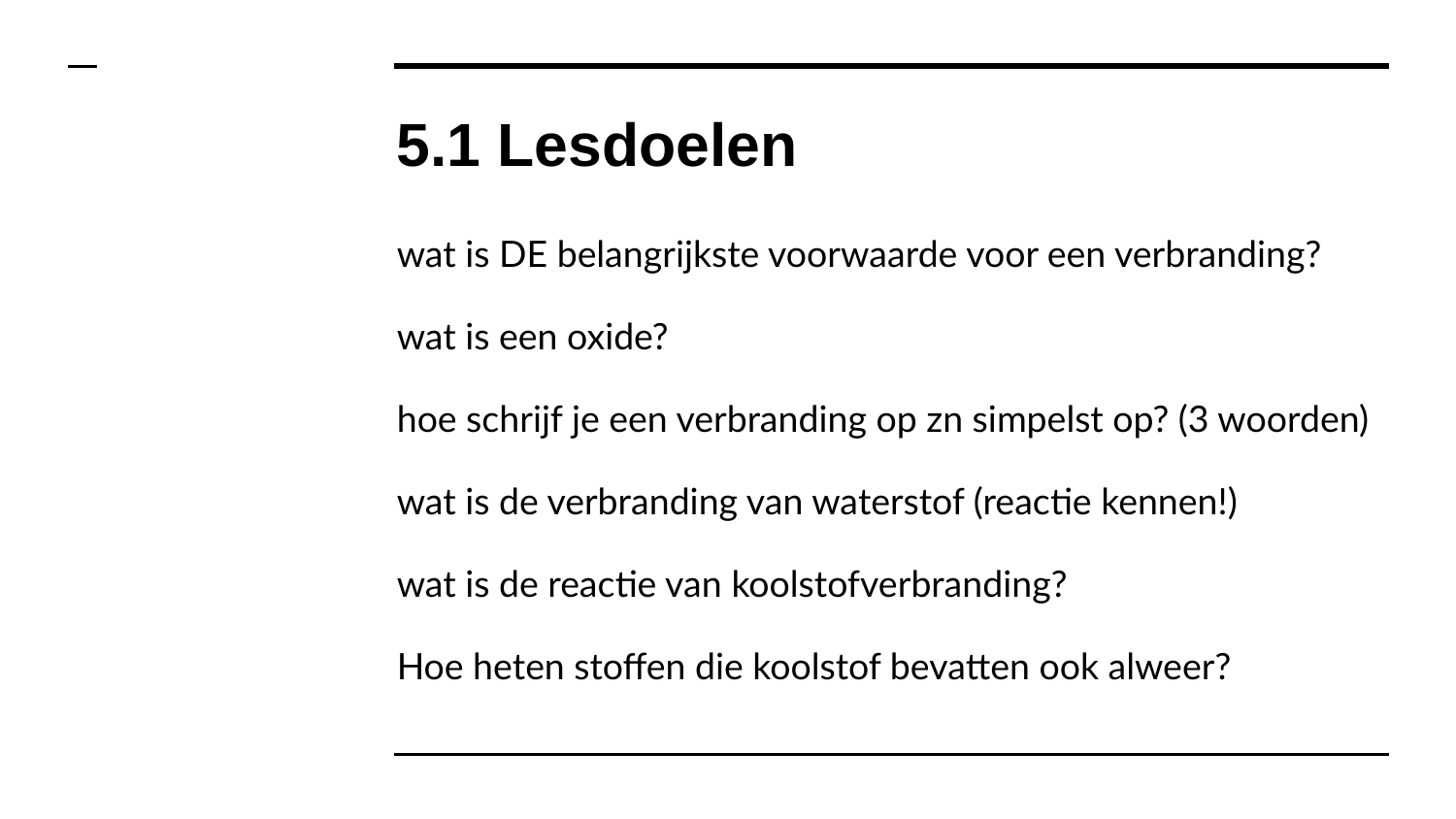

# 5.1 Lesdoelen
wat is DE belangrijkste voorwaarde voor een verbranding?
wat is een oxide?
hoe schrijf je een verbranding op zn simpelst op? (3 woorden)
wat is de verbranding van waterstof (reactie kennen!)
wat is de reactie van koolstofverbranding?
Hoe heten stoffen die koolstof bevatten ook alweer?